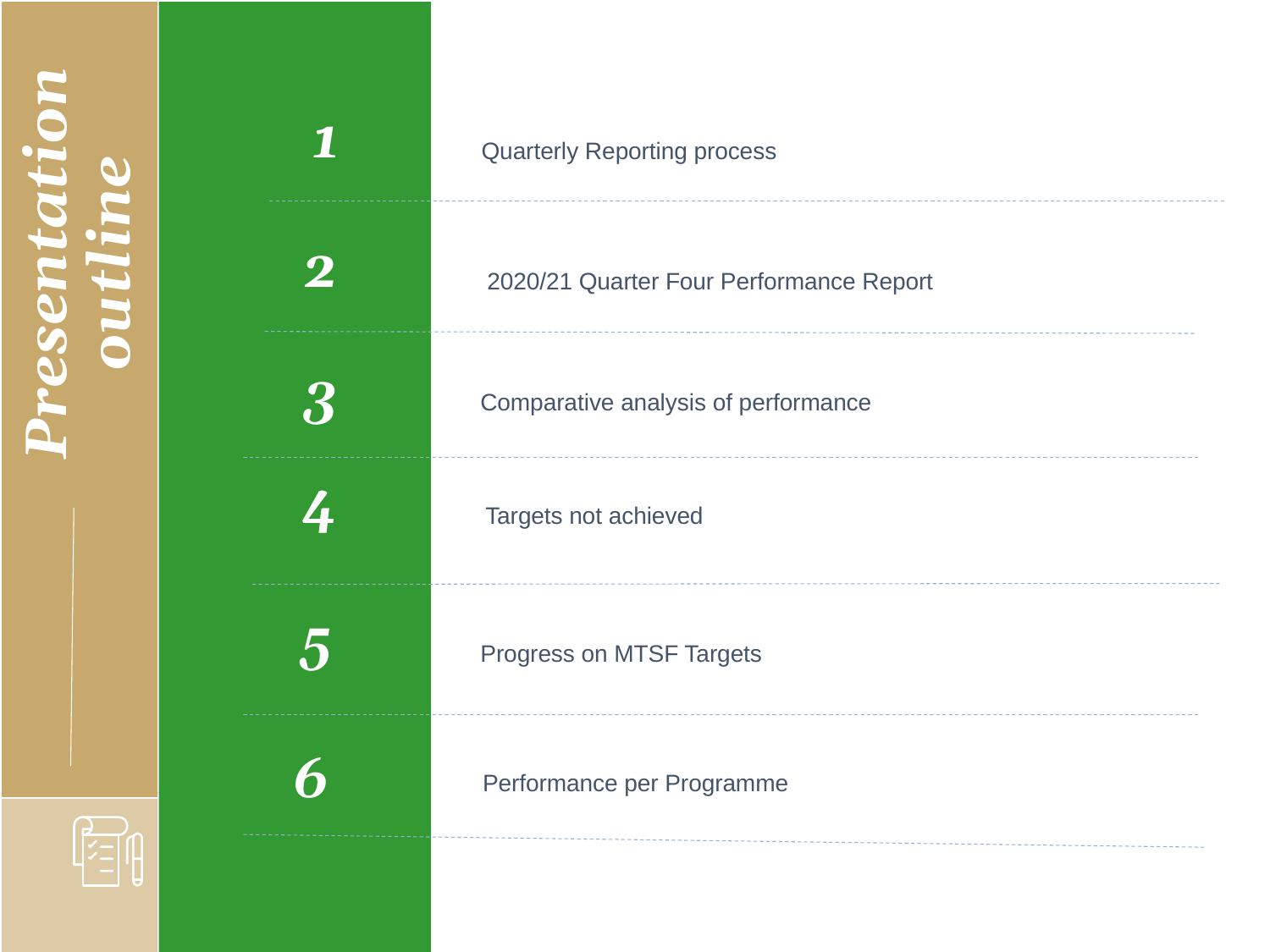

1
Quarterly Reporting process
Presentation outline
2
2020/21 Quarter Four Performance Report
3
Comparative analysis of performance
4
Targets not achieved
5
Progress on MTSF Targets
6
Performance per Programme